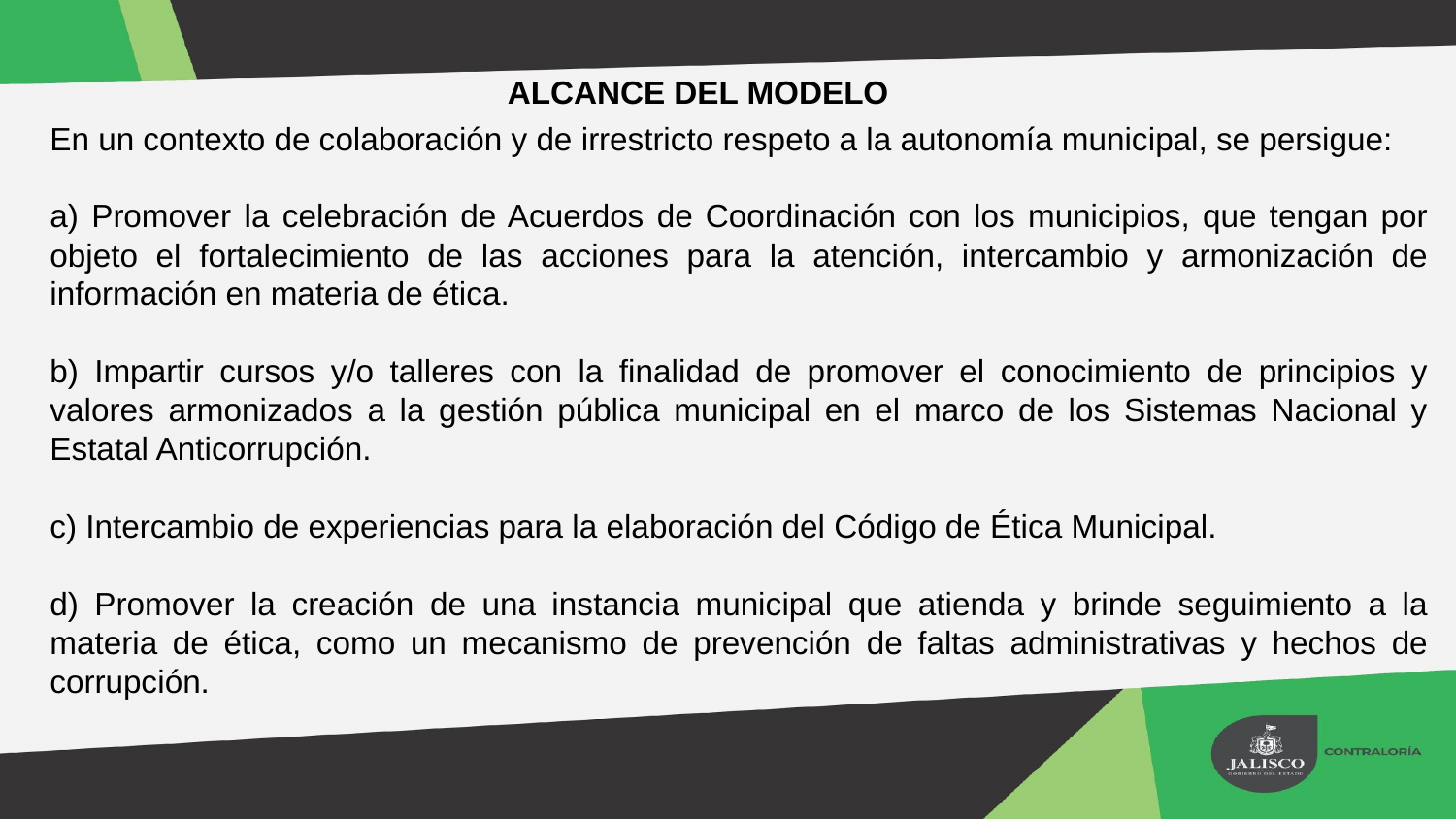

ALCANCE DEL MODELO
En un contexto de colaboración y de irrestricto respeto a la autonomía municipal, se persigue:

a) Promover la celebración de Acuerdos de Coordinación con los municipios, que tengan por objeto el fortalecimiento de las acciones para la atención, intercambio y armonización de información en materia de ética.

b) Impartir cursos y/o talleres con la finalidad de promover el conocimiento de principios y valores armonizados a la gestión pública municipal en el marco de los Sistemas Nacional y Estatal Anticorrupción.

c) Intercambio de experiencias para la elaboración del Código de Ética Municipal.

d) Promover la creación de una instancia municipal que atienda y brinde seguimiento a la materia de ética, como un mecanismo de prevención de faltas administrativas y hechos de corrupción.